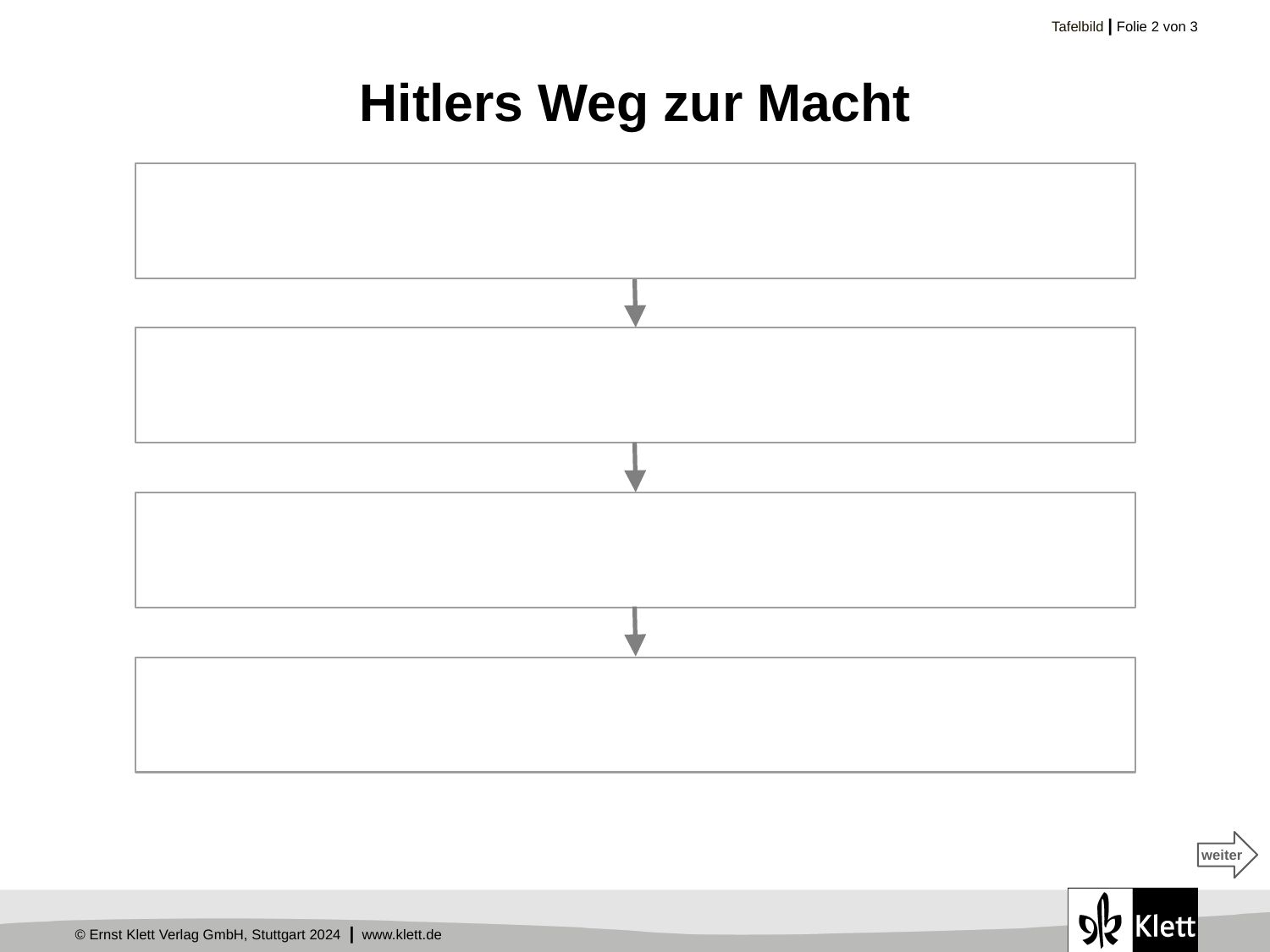

# Hitlers Weg zur Macht

weiter
weiter
weiter